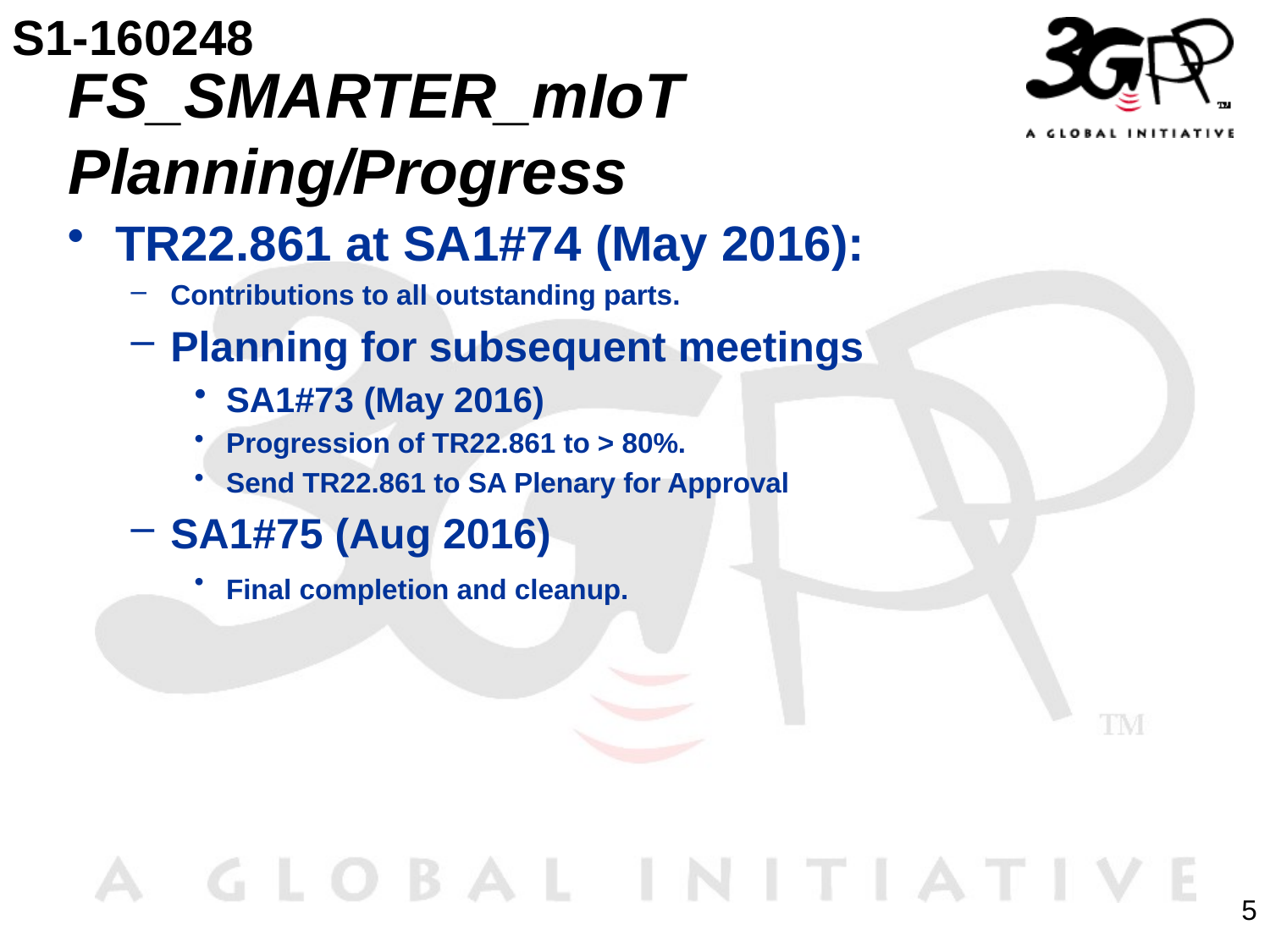

S1-160248
# FS_SMARTER_mIoT Planning/Progress
TR22.861 at SA1#74 (May 2016):
Contributions to all outstanding parts.
Planning for subsequent meetings
SA1#73 (May 2016)
Progression of TR22.861 to > 80%.
Send TR22.861 to SA Plenary for Approval
SA1#75 (Aug 2016)
Final completion and cleanup.
5